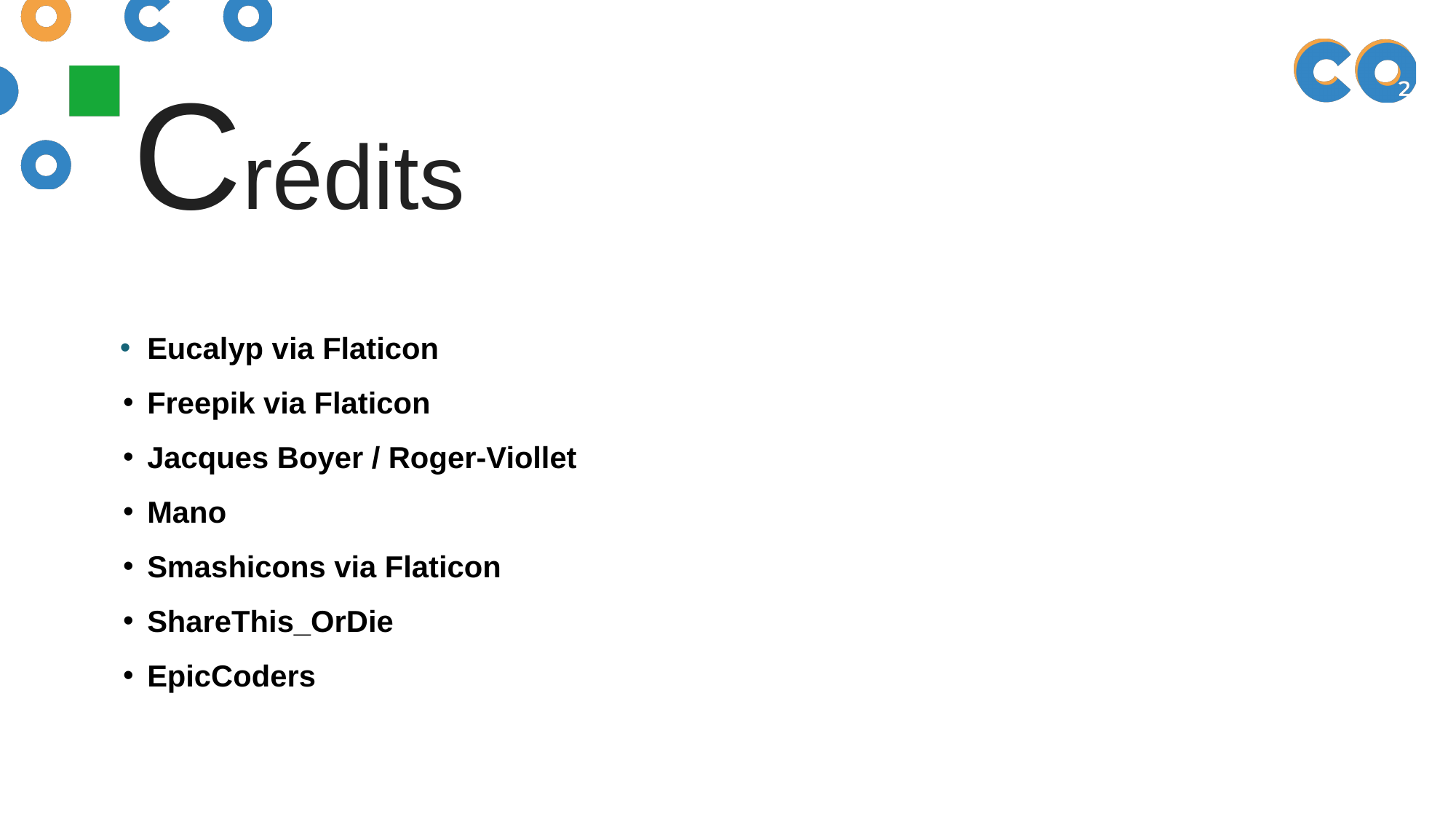

Crédits
Eucalyp via Flaticon
Freepik via Flaticon
Jacques Boyer / Roger-Viollet
Mano
Smashicons via Flaticon
ShareThis_OrDie
EpicCoders